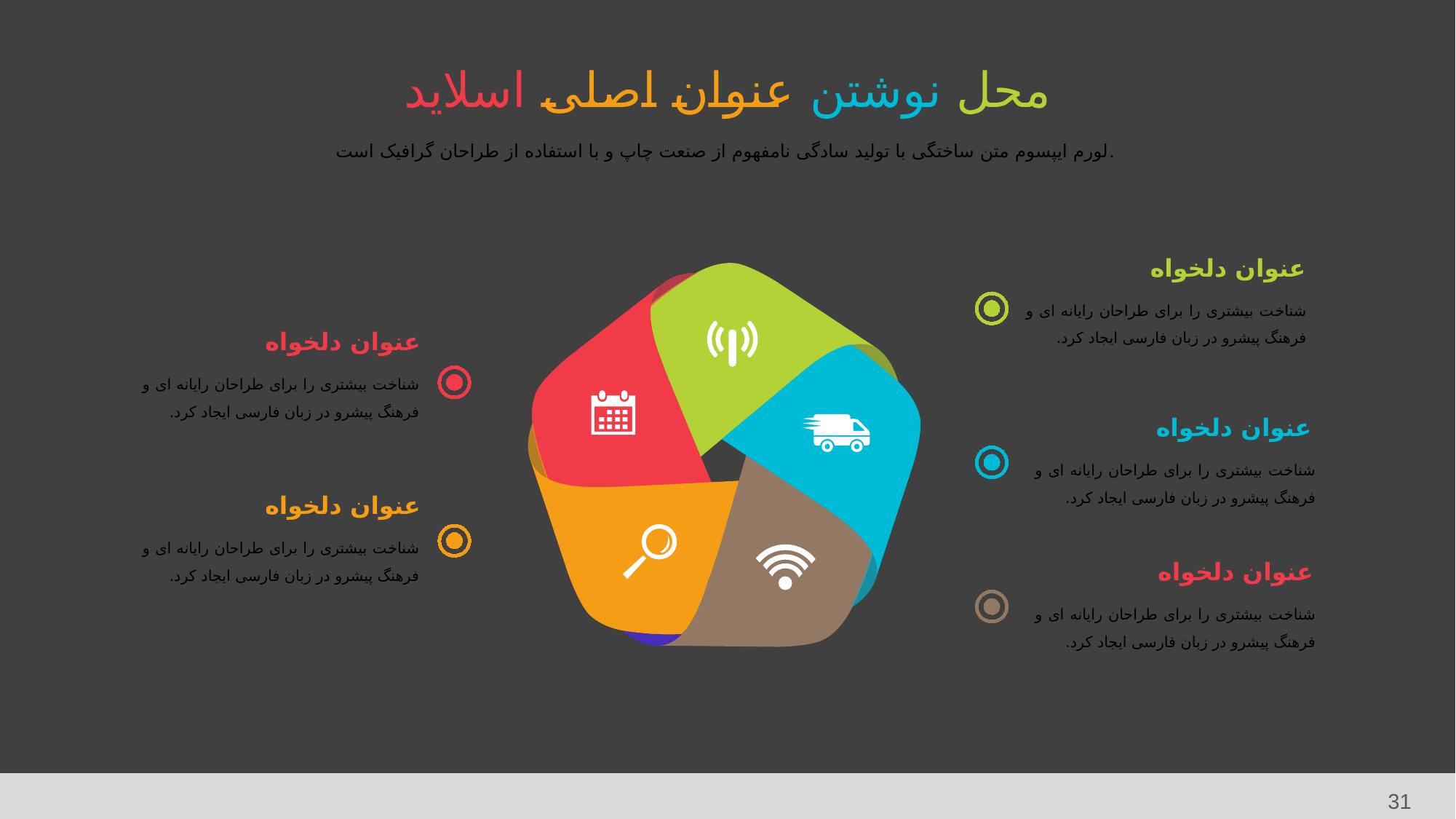

محل نوشتن عنوان اصلی اسلاید
لورم ایپسوم متن ساختگی با تولید سادگی نامفهوم از صنعت چاپ و با استفاده از طراحان گرافیک است.
عنوان دلخواه
شناخت بیشتری را برای طراحان رایانه ای و فرهنگ پیشرو در زبان فارسی ایجاد کرد.

عنوان دلخواه
شناخت بیشتری را برای طراحان رایانه ای و فرهنگ پیشرو در زبان فارسی ایجاد کرد.

عنوان دلخواه
شناخت بیشتری را برای طراحان رایانه ای و فرهنگ پیشرو در زبان فارسی ایجاد کرد.

عنوان دلخواه
شناخت بیشتری را برای طراحان رایانه ای و فرهنگ پیشرو در زبان فارسی ایجاد کرد.

عنوان دلخواه
شناخت بیشتری را برای طراحان رایانه ای و فرهنگ پیشرو در زبان فارسی ایجاد کرد.

31